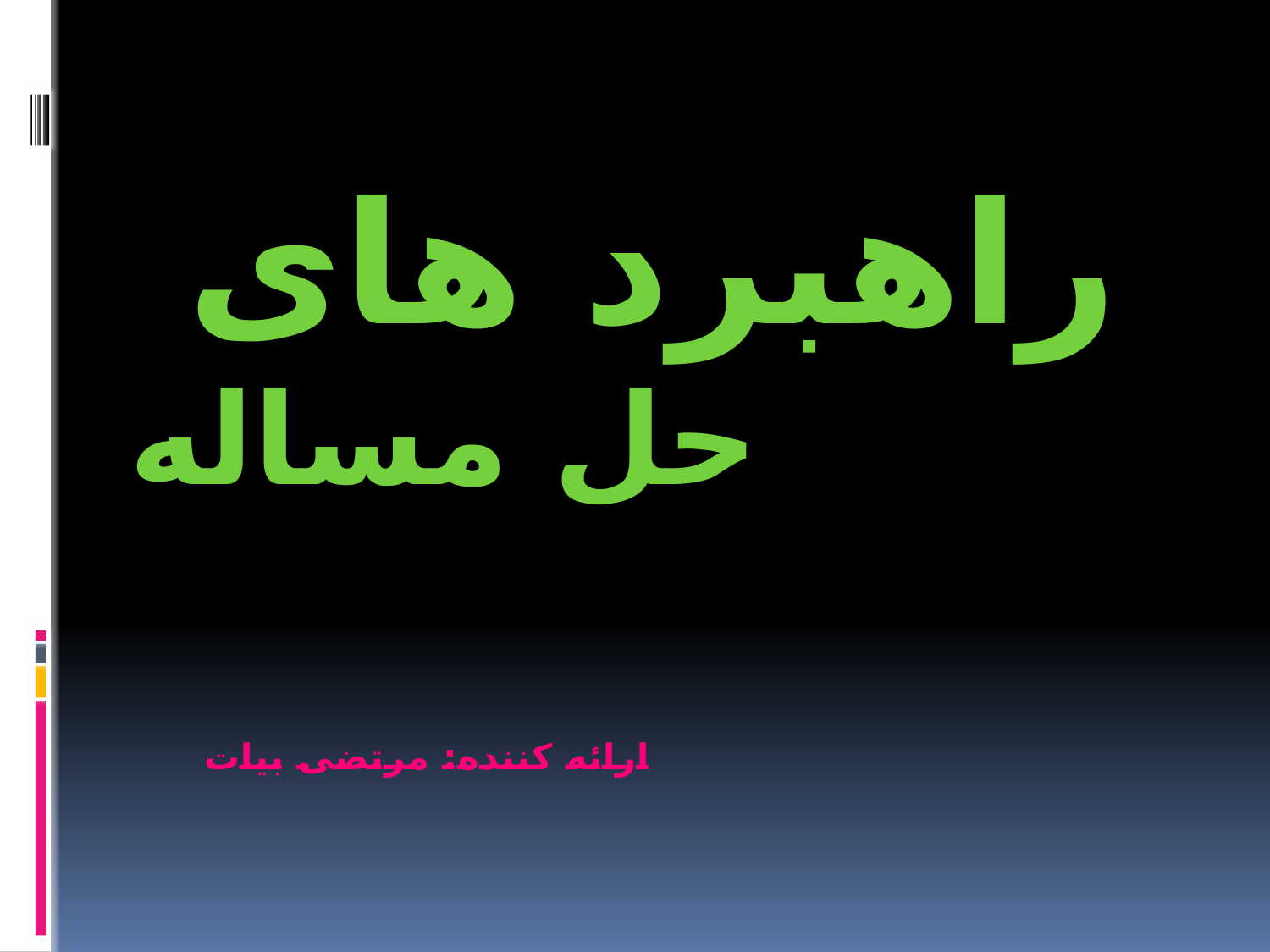

# راهبرد های حل مساله
ارائه کننده: مرتضی بیات